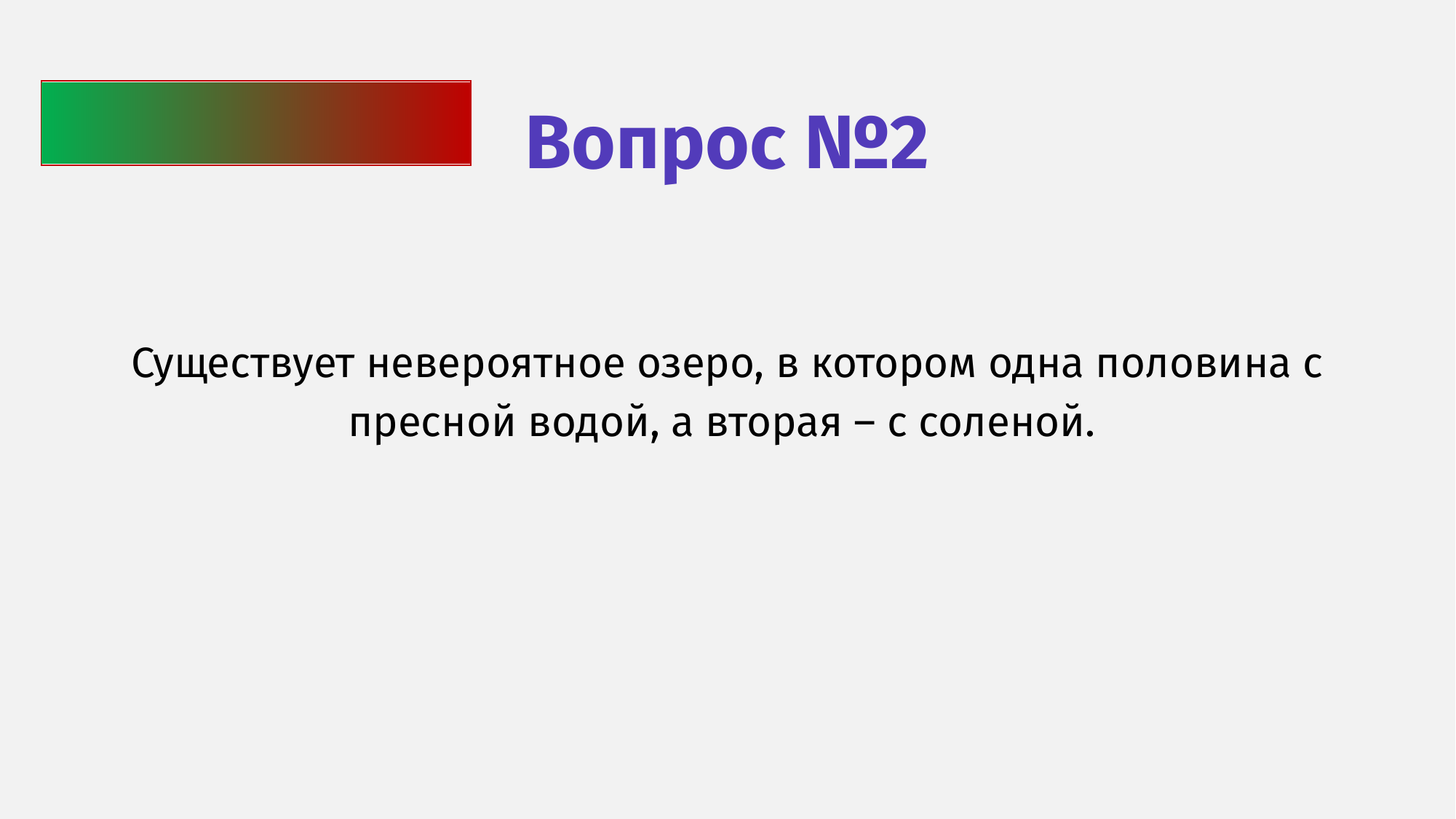

Вопрос №2
Существует невероятное озеро, в котором одна половина с пресной водой, а вторая – с соленой.